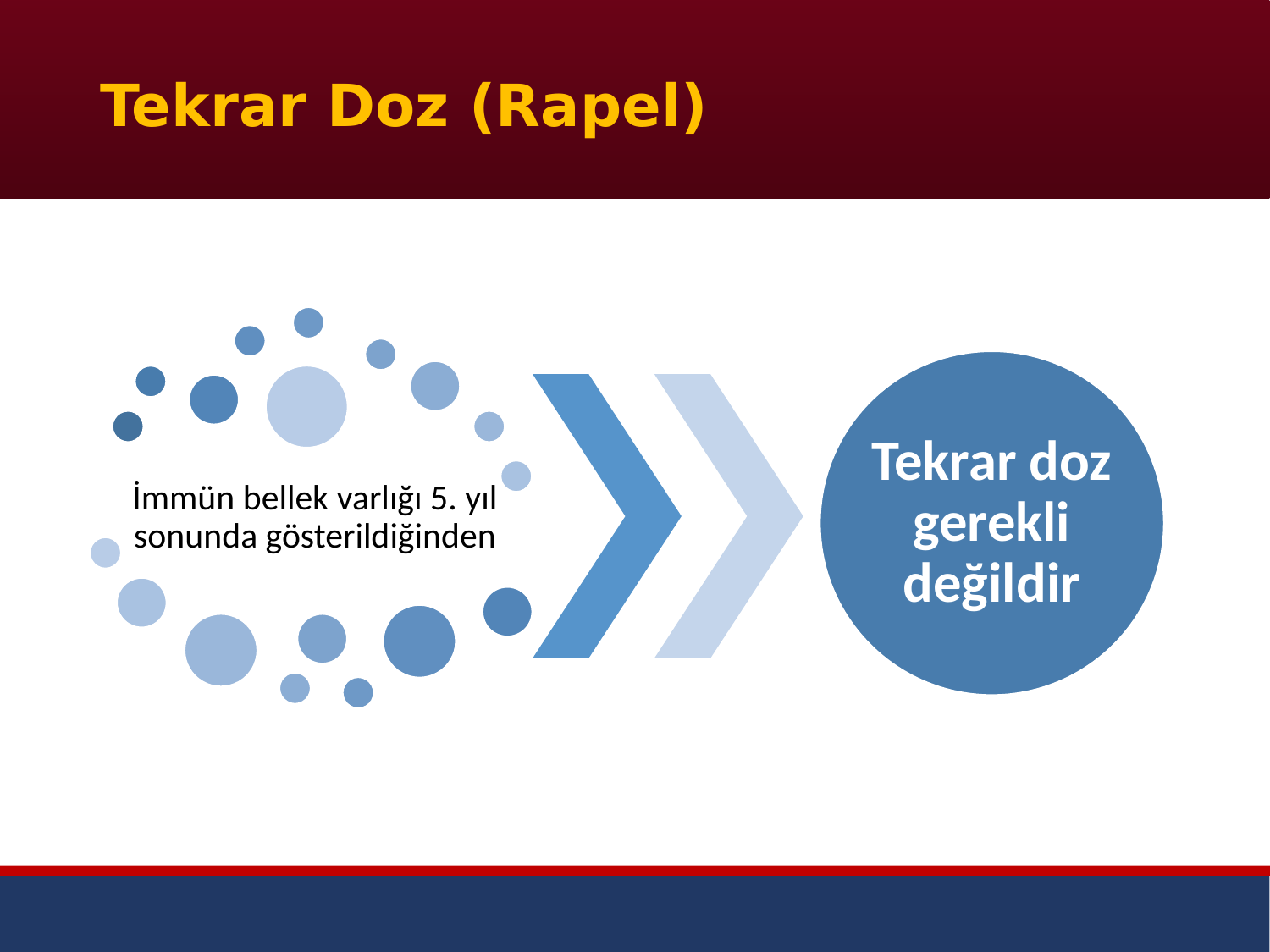

# Tekrar Doz (Rapel)
İmmün bellek varlığı 5. yıl sonunda gösterildiğinden
Tekrar doz gerekli değildir